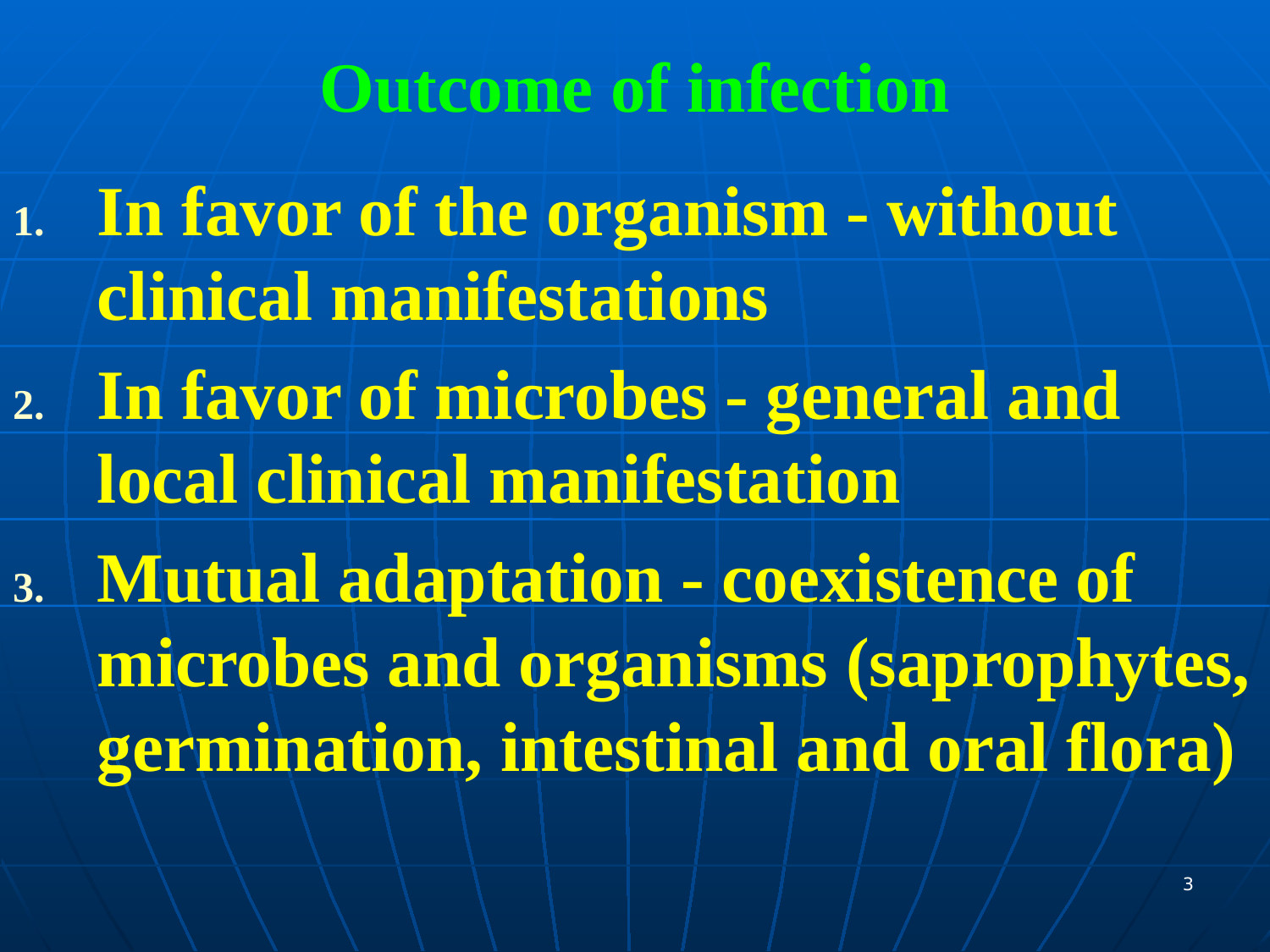

# Outcome of infection
In favor of the organism - without clinical manifestations
In favor of microbes - general and local clinical manifestation
Mutual adaptation - coexistence of microbes and organisms (saprophytes, germination, intestinal and oral flora)
3